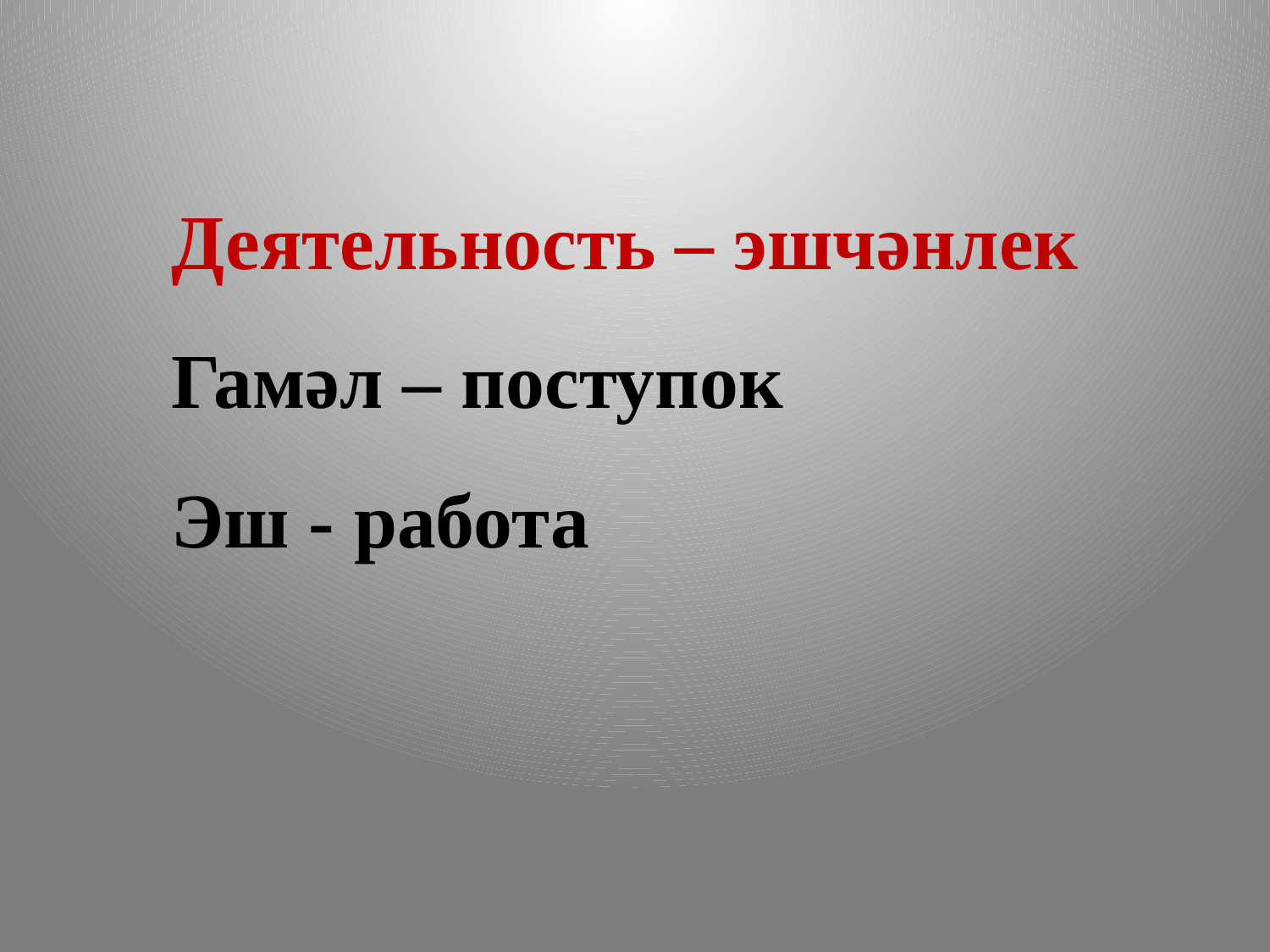

Деятельность – эшчәнлек
Гамәл – поступок
Эш - работа